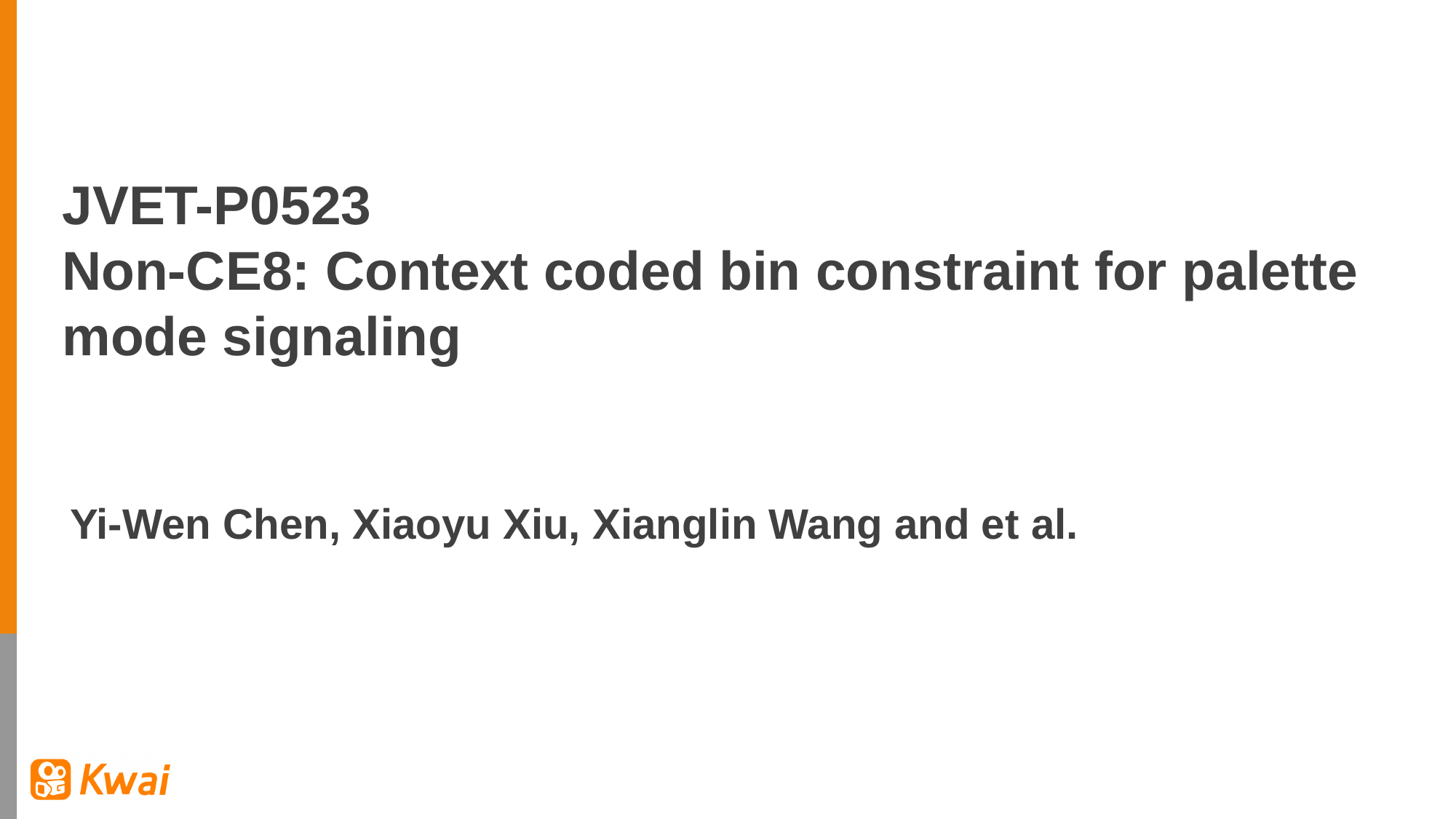

JVET-P0523
Non-CE8: Context coded bin constraint for palette mode signaling
Yi-Wen Chen, Xiaoyu Xiu, Xianglin Wang and et al.